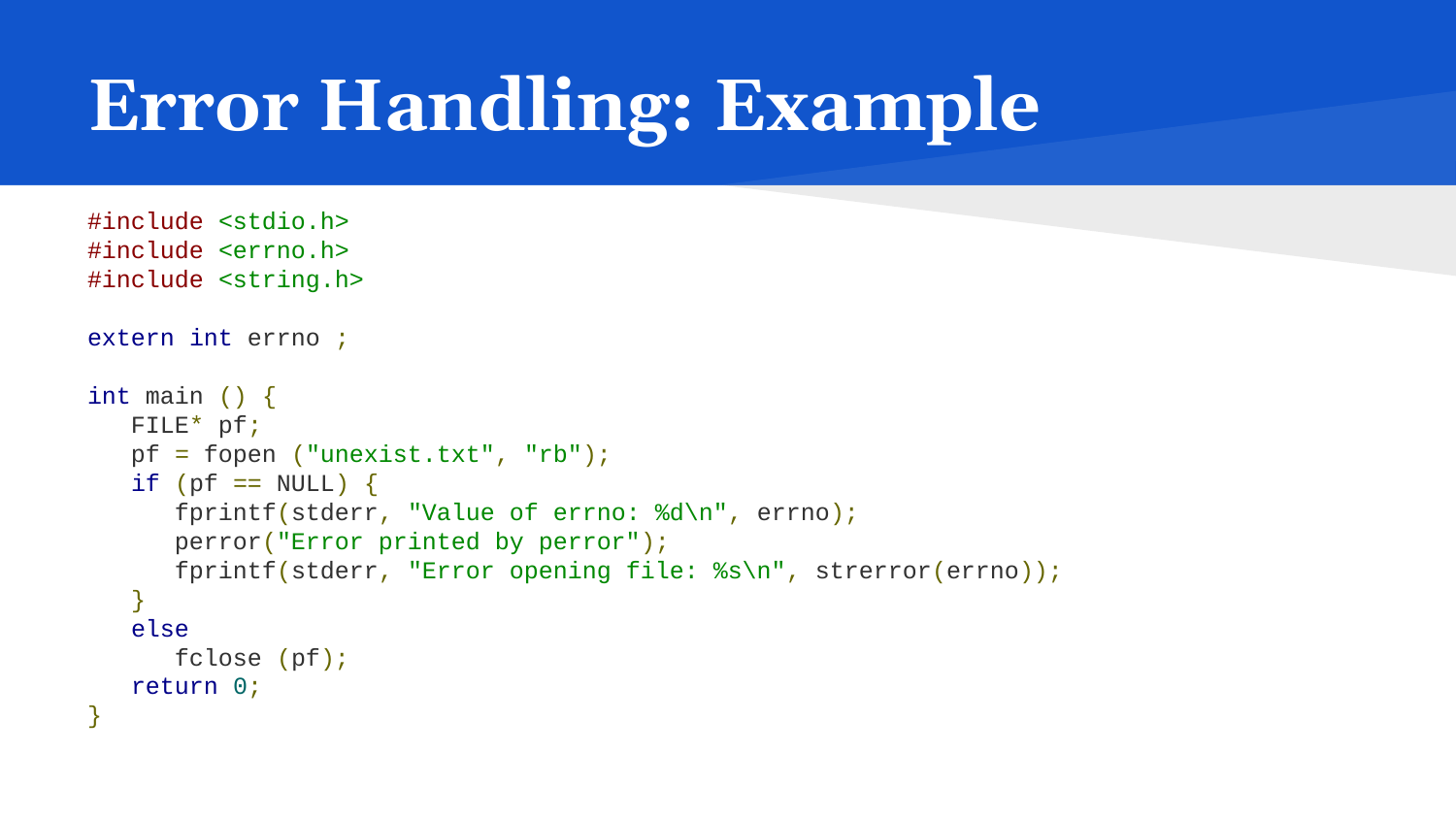

# Error Handling: Example
#include <stdio.h>
#include <errno.h>
#include <string.h>
extern int errno ;
int main () {
   FILE* pf;
   pf = fopen ("unexist.txt", "rb");
   if (pf == NULL) {
      fprintf(stderr, "Value of errno: %d\n", errno);
      perror("Error printed by perror");
      fprintf(stderr, "Error opening file: %s\n", strerror(errno));
   }
   else
      fclose (pf);
   return 0;
}